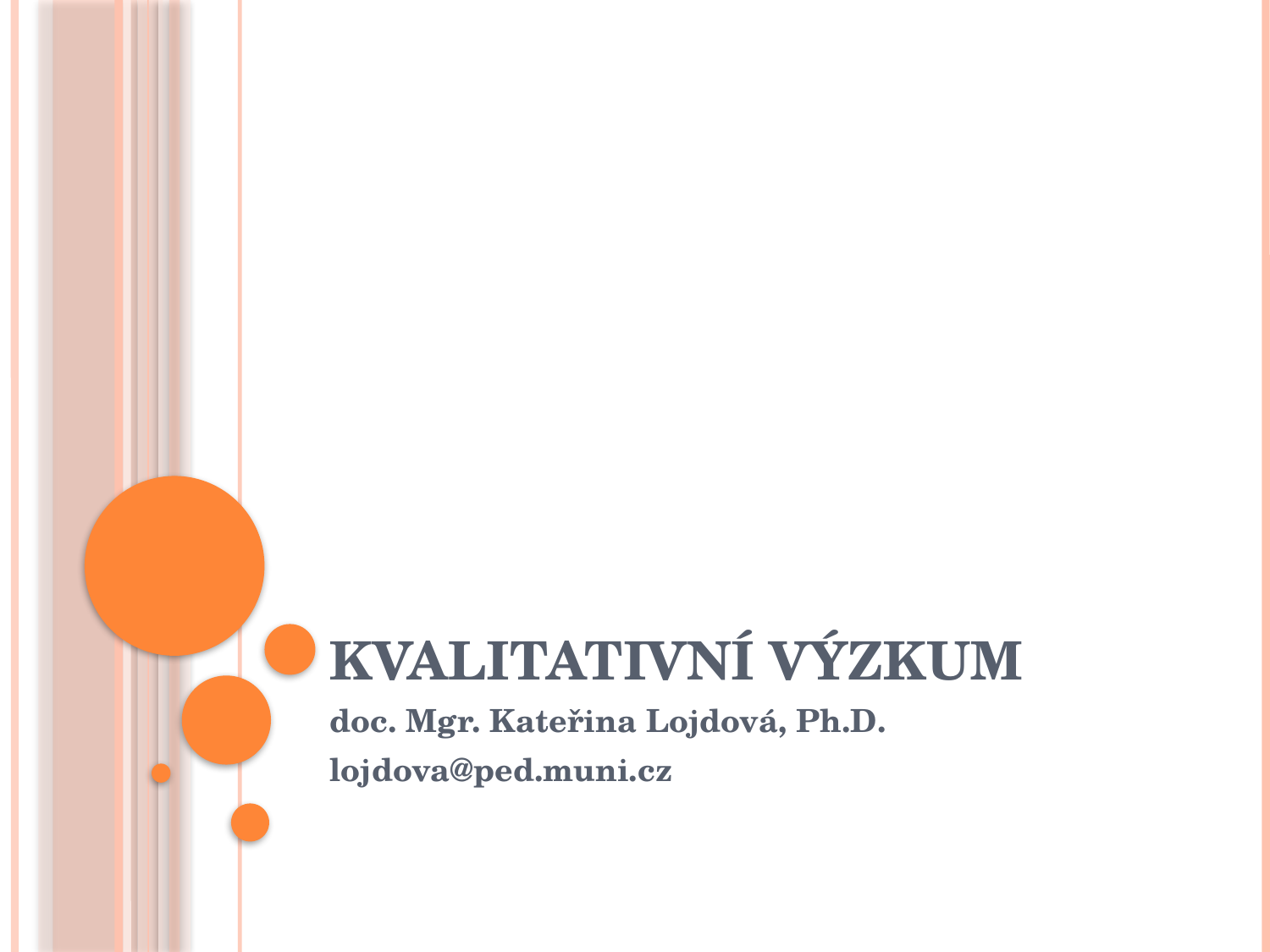

# Kvalitativní výzkum
doc. Mgr. Kateřina Lojdová, Ph.D.
lojdova@ped.muni.cz